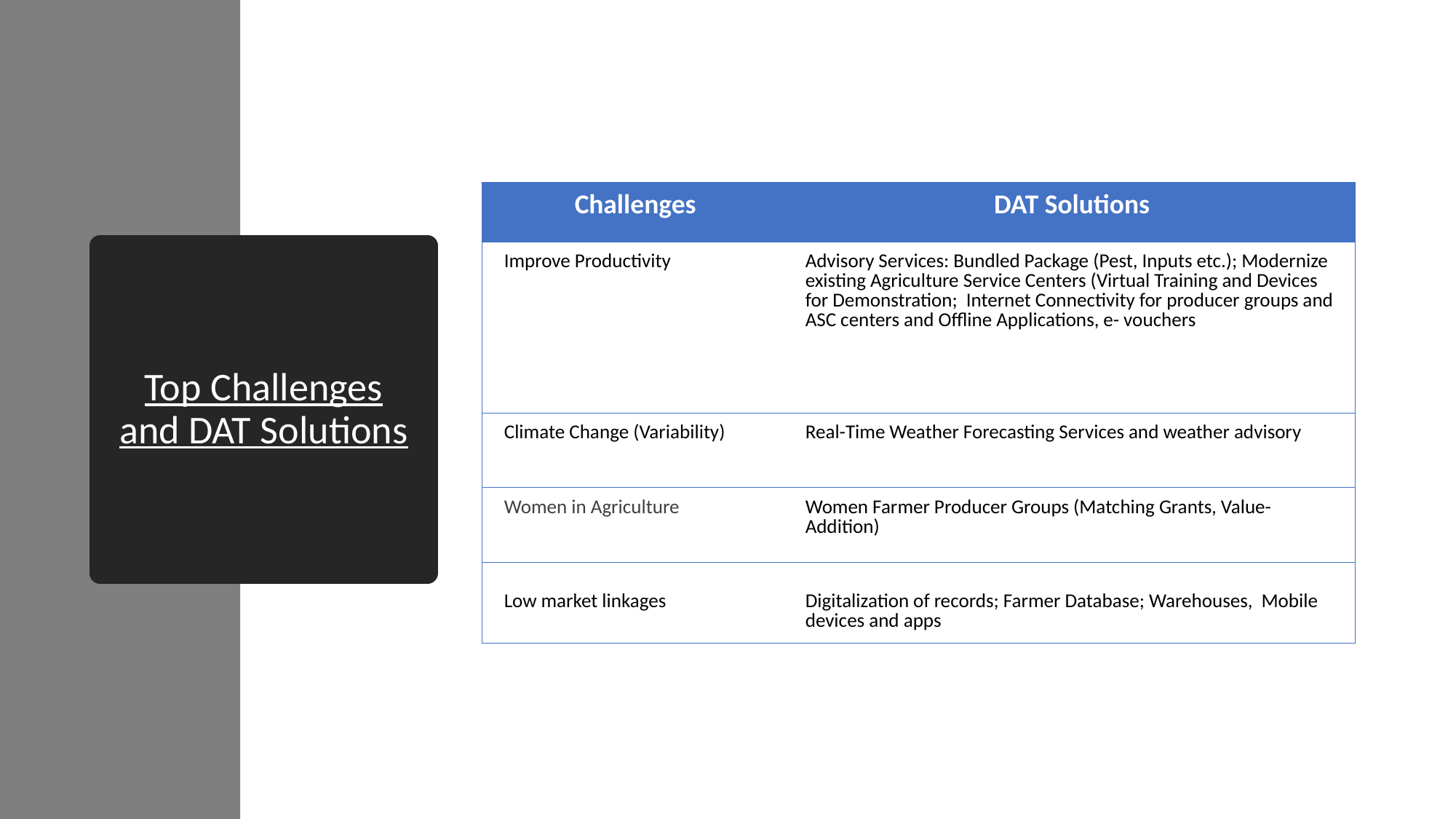

| Challenges | DAT Solutions |
| --- | --- |
| Improve Productivity | Advisory Services: Bundled Package (Pest, Inputs etc.); Modernize existing Agriculture Service Centers (Virtual Training and Devices for Demonstration; Internet Connectivity for producer groups and ASC centers and Offline Applications, e- vouchers |
| Climate Change (Variability) | Real-Time Weather Forecasting Services and weather advisory |
| Women in Agriculture | Women Farmer Producer Groups (Matching Grants, Value-Addition) |
| Low market linkages | Digitalization of records; Farmer Database; Warehouses, Mobile devices and apps |
# Top Challenges and DAT Solutions